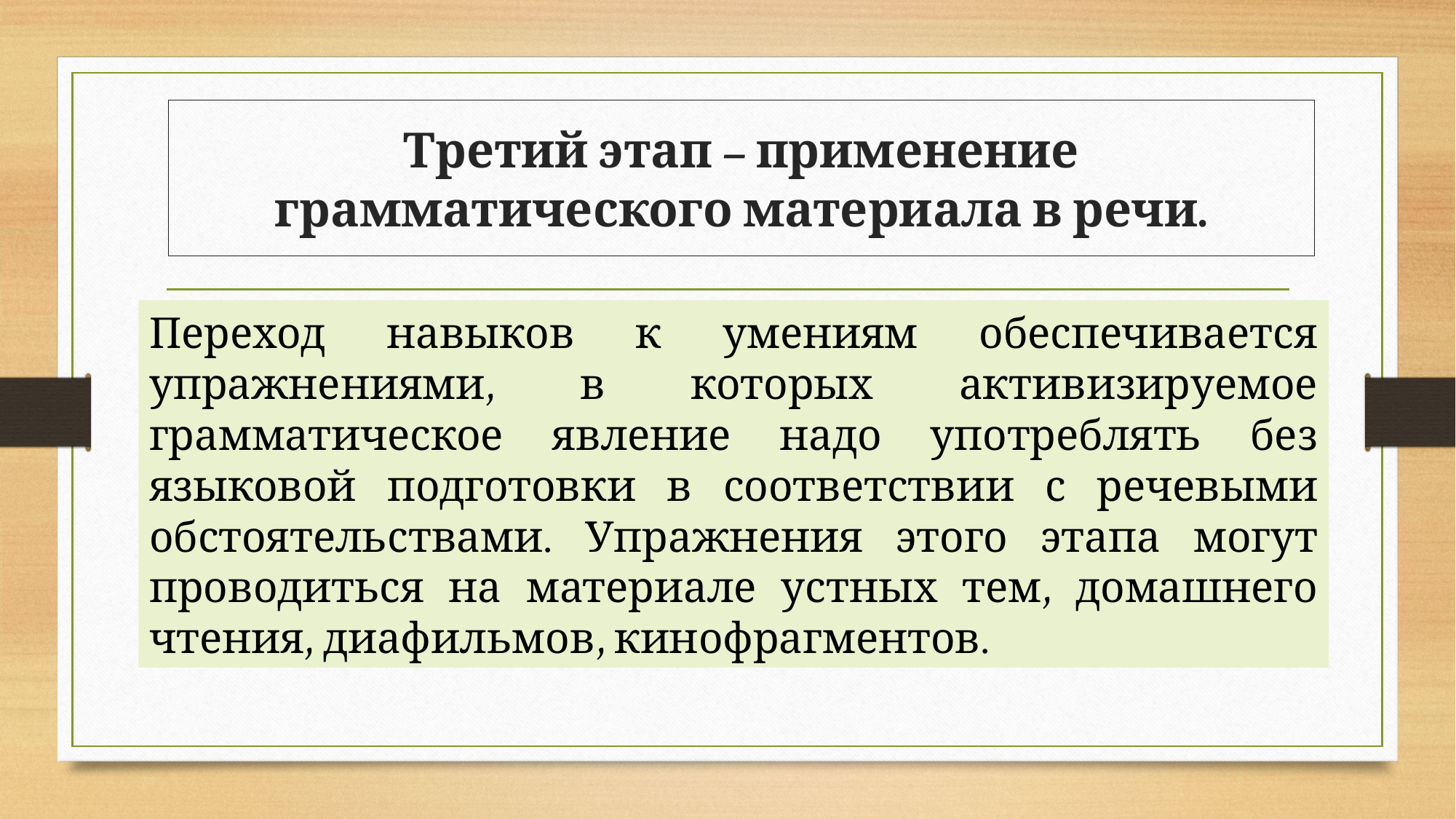

# Третий этап – применение грамматического материала в речи.
Переход навыков к умениям обеспечивается упражнениями, в которых активизируемое грамматическое явление надо употреблять без языковой подготовки в соответствии с речевыми обстоятельствами. Упражнения этого этапа могут проводиться на материале устных тем, домашнего чтения, диафильмов, кинофрагментов.